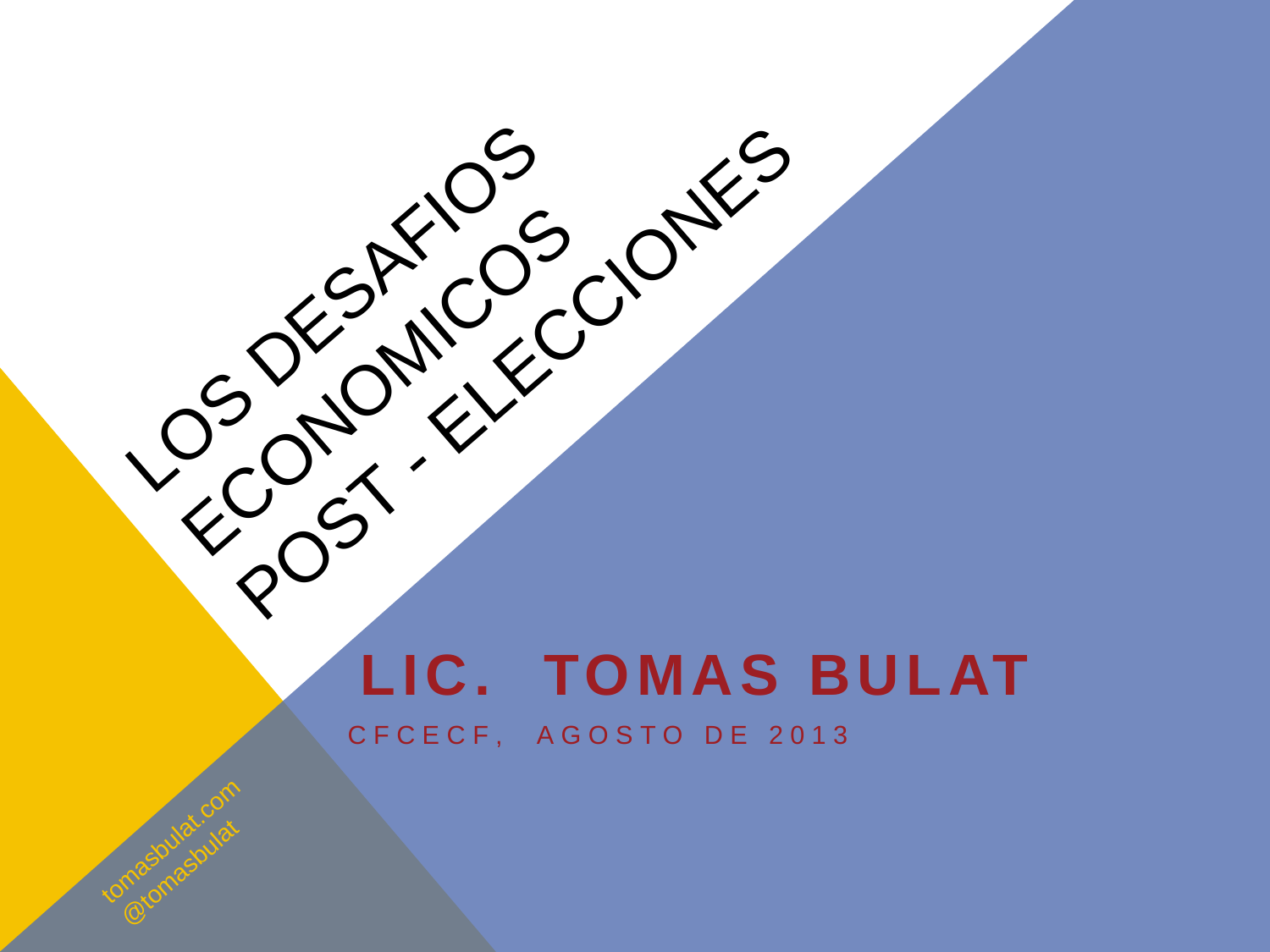

# Los desafios economicos post - elecciones
Lic.  TomAs Bulat
CFCECF,  agosto de 2013
tomasbulat.com
@tomasbulat